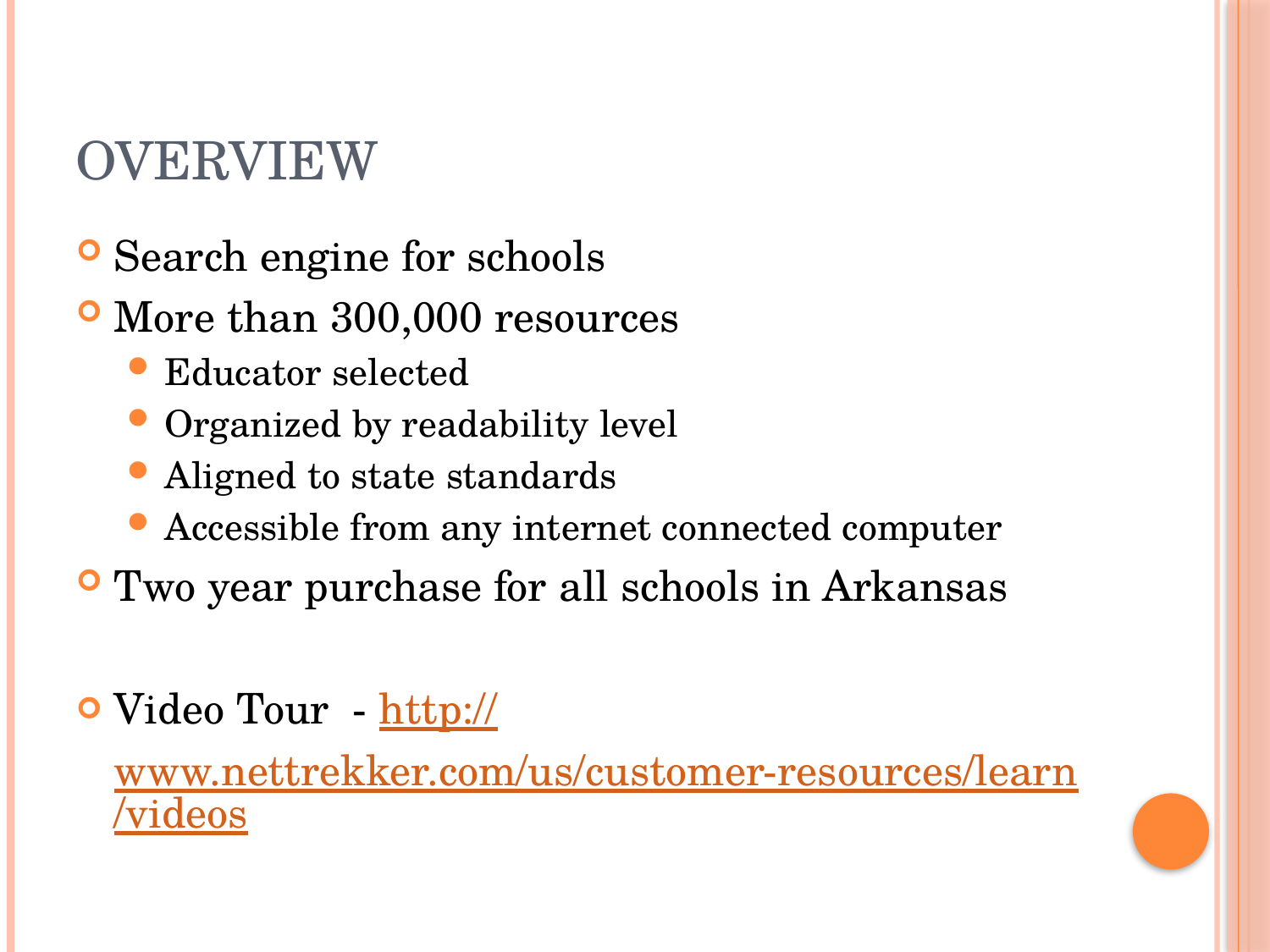

# Overview
Search engine for schools
More than 300,000 resources
Educator selected
Organized by readability level
Aligned to state standards
Accessible from any internet connected computer
Two year purchase for all schools in Arkansas

Video Tour  - http://www.nettrekker.com/us/customer-resources/learn/videos